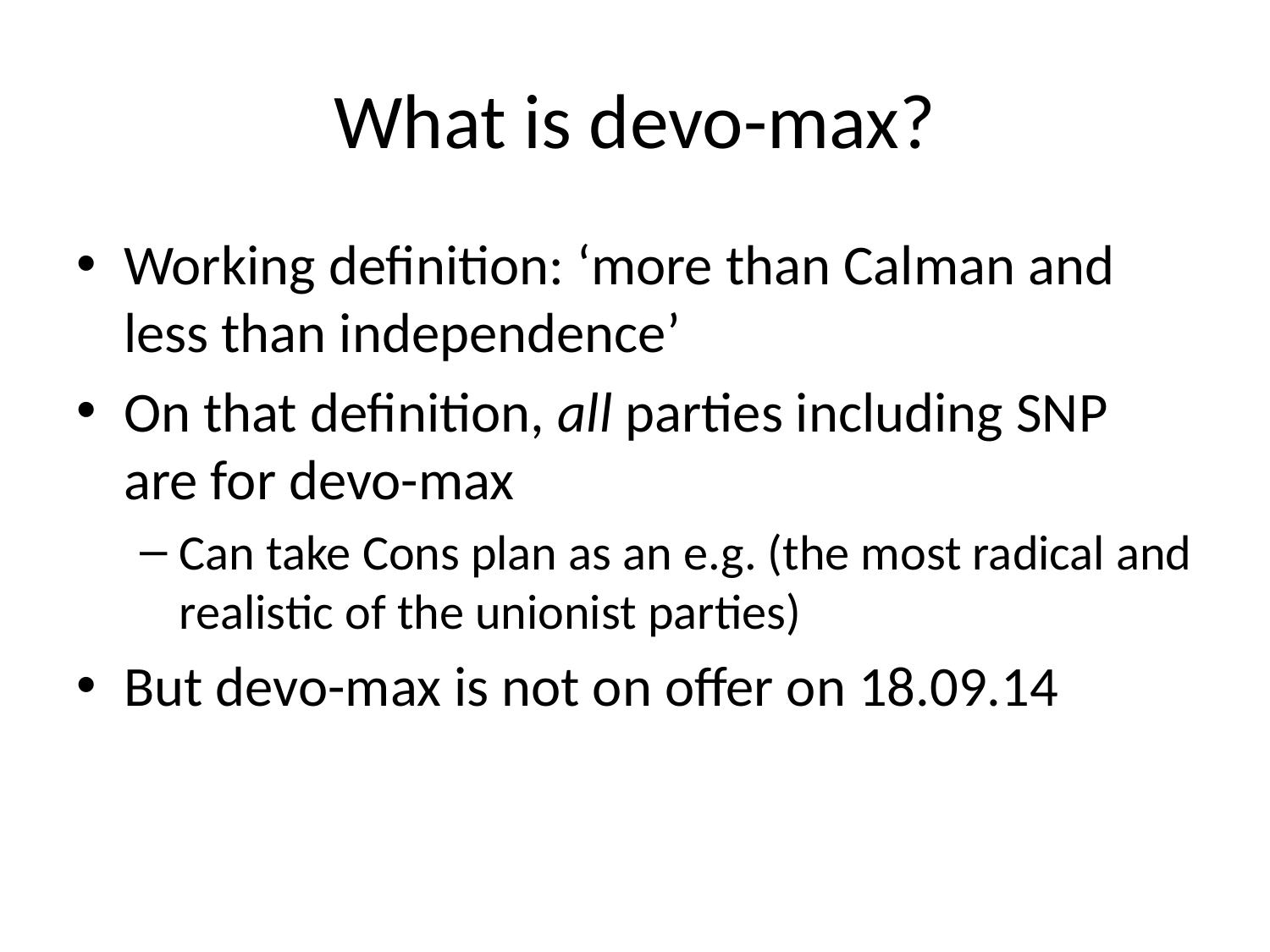

# What is devo-max?
Working definition: ‘more than Calman and less than independence’
On that definition, all parties including SNP are for devo-max
Can take Cons plan as an e.g. (the most radical and realistic of the unionist parties)
But devo-max is not on offer on 18.09.14